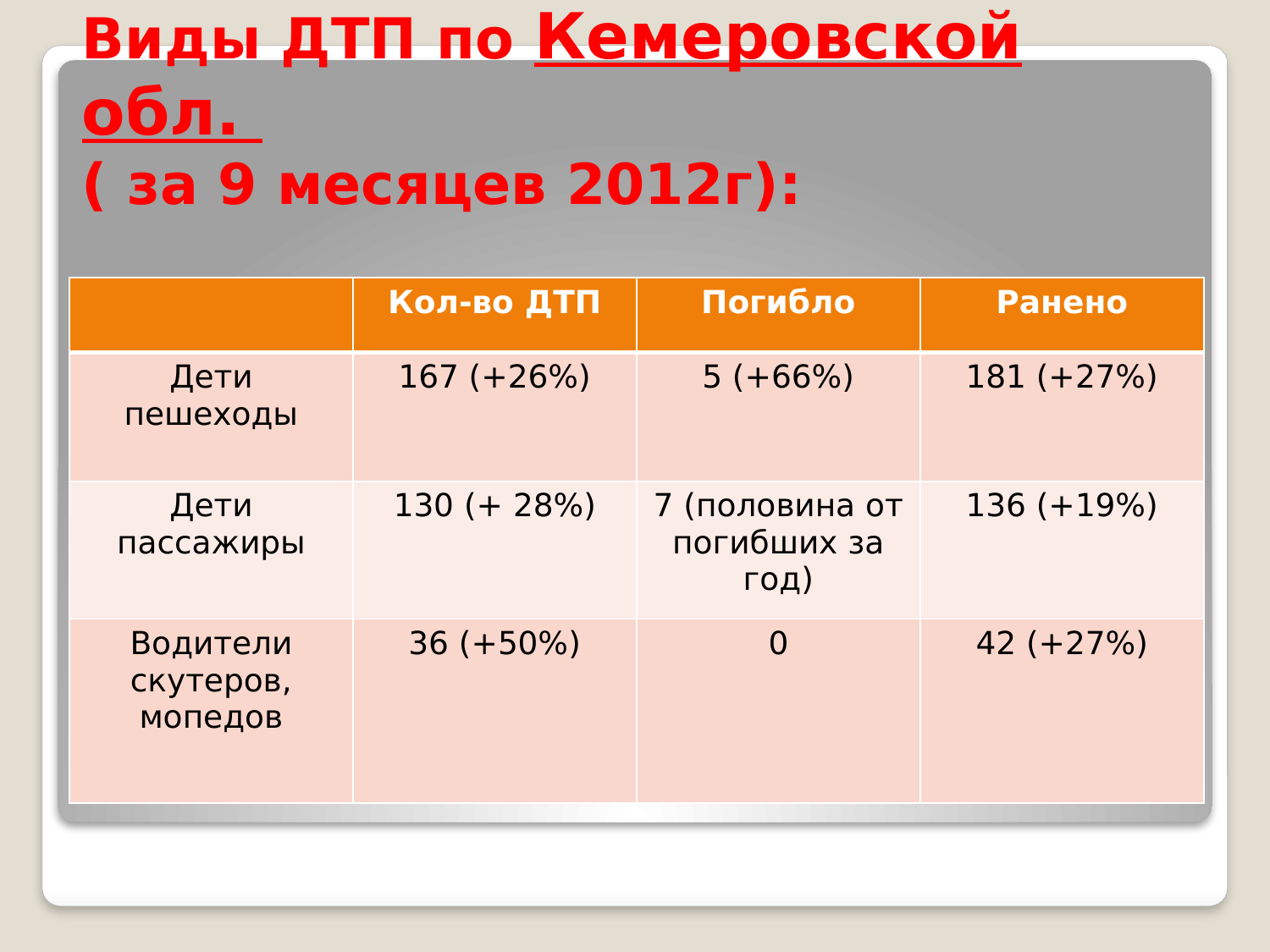

# Виды ДТП по Кемеровской обл. ( за 9 месяцев 2012г):
|  | Кол-во ДТП | Погибло | Ранено |
| --- | --- | --- | --- |
| Дети пешеходы | 167 (+26%) | 5 (+66%) | 181 (+27%) |
| Дети пассажиры | 130 (+ 28%) | 7 (половина от погибших за год) | 136 (+19%) |
| Водители скутеров, мопедов | 36 (+50%) | 0 | 42 (+27%) |